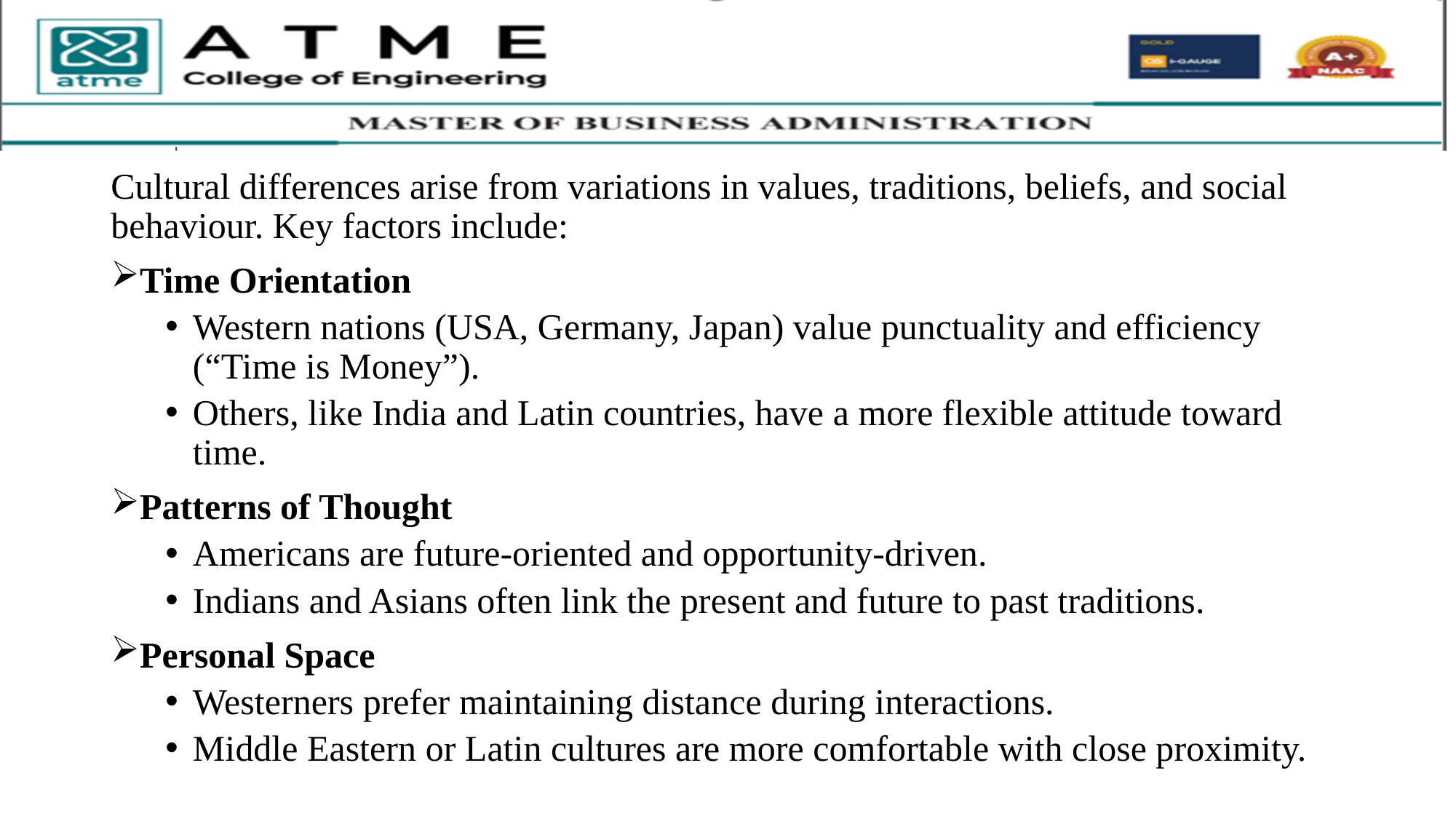

Cultural differences arise from variations in values, traditions, beliefs, and social behaviour. Key factors include:
Time Orientation
Western nations (USA, Germany, Japan) value punctuality and efficiency (“Time is Money”).
Others, like India and Latin countries, have a more flexible attitude toward time.
Patterns of Thought
Americans are future-oriented and opportunity-driven.
Indians and Asians often link the present and future to past traditions.
Personal Space
Westerners prefer maintaining distance during interactions.
Middle Eastern or Latin cultures are more comfortable with close proximity.